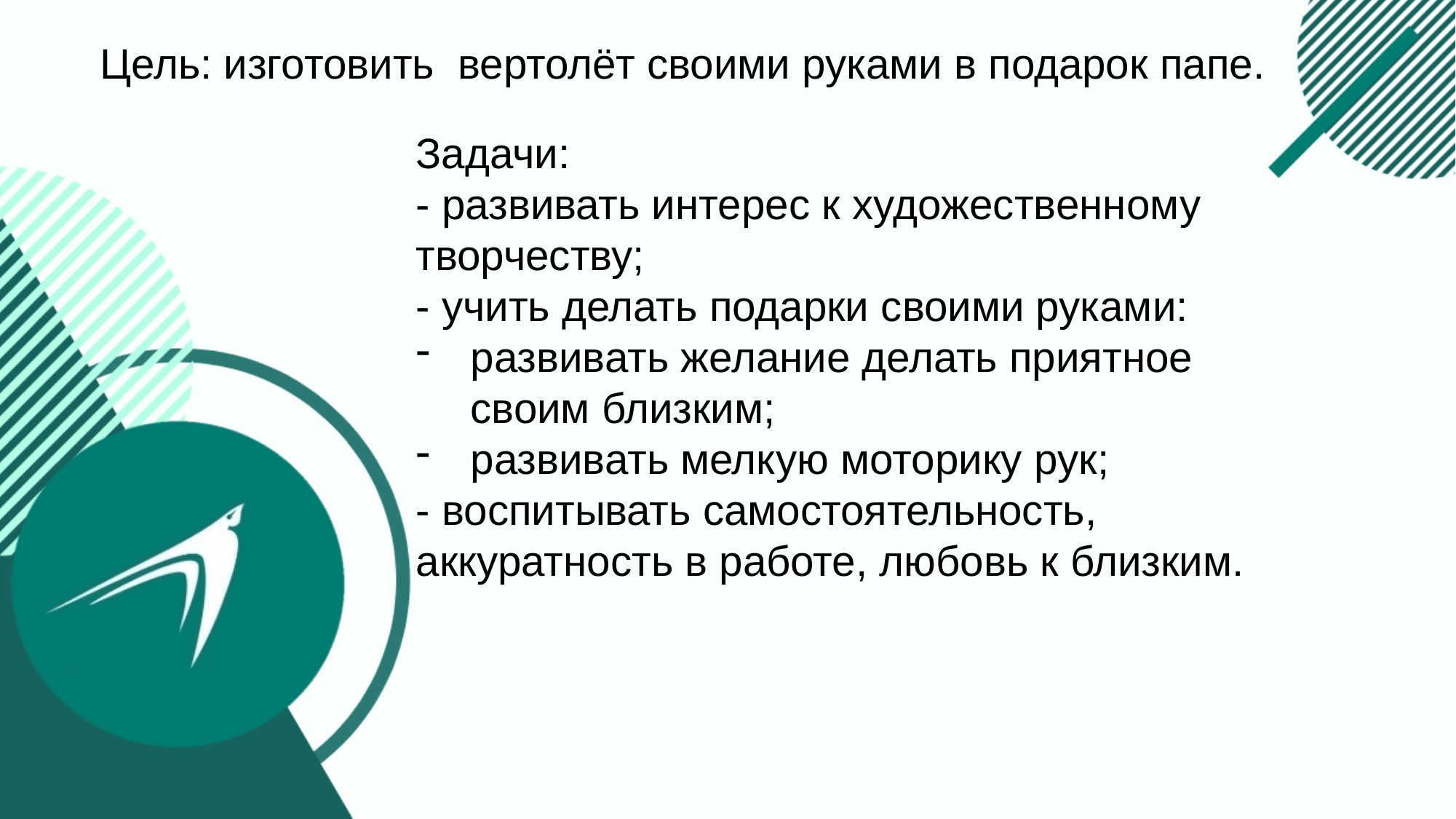

Цель: изготовить  вертолёт своими руками в подарок папе.
Задачи:
- развивать интерес к художественному творчеству;
- учить делать подарки своими руками:
развивать желание делать приятное своим близким;
развивать мелкую моторику рук;
- воспитывать самостоятельность, аккуратность в работе, любовь к близким.